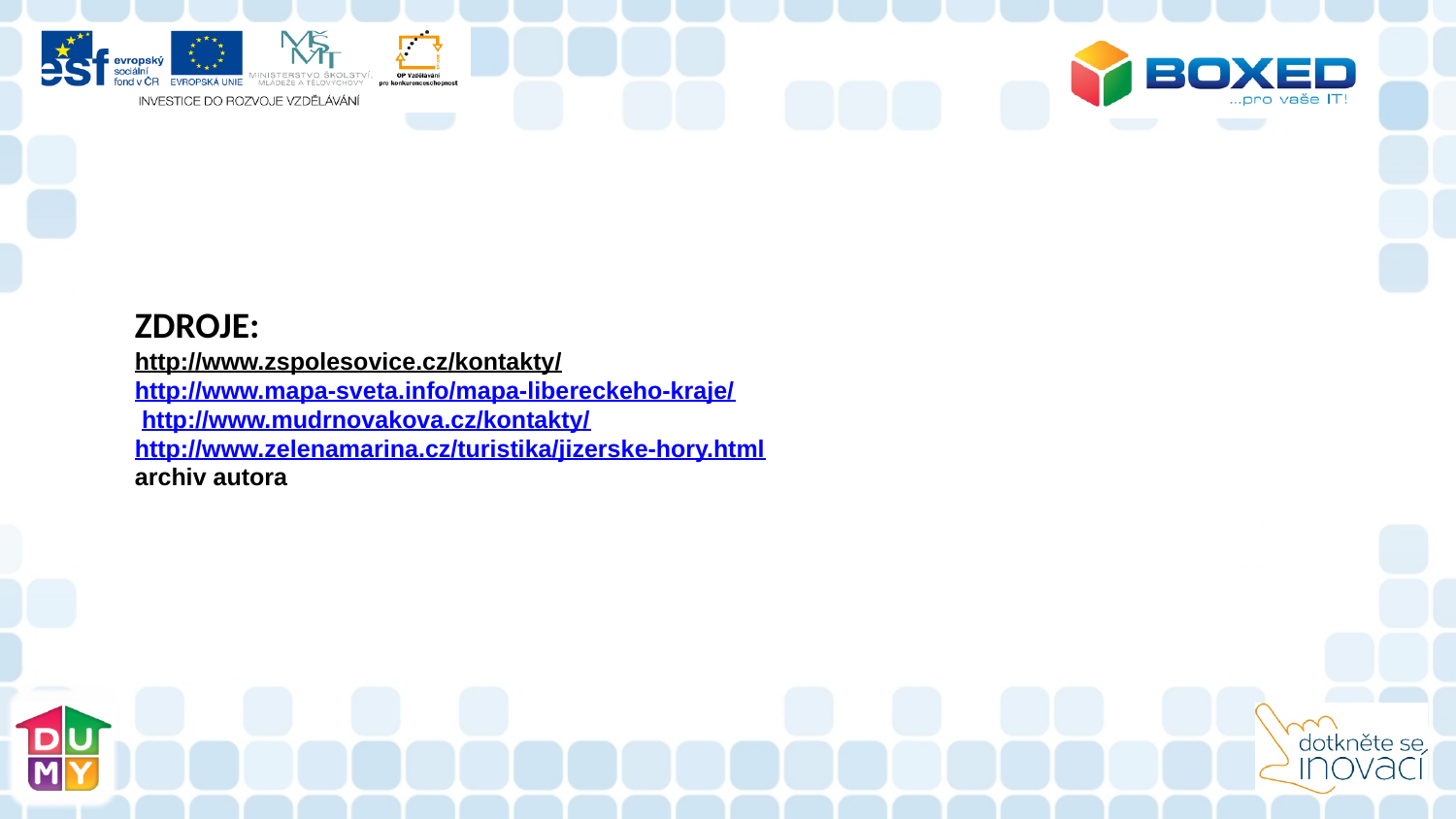

# ZDROJE: http://www.zspolesovice.cz/kontakty/ http://www.mapa-sveta.info/mapa-libereckeho-kraje/ http://www.mudrnovakova.cz/kontakty/ http://www.zelenamarina.cz/turistika/jizerske-hory.html archiv autora